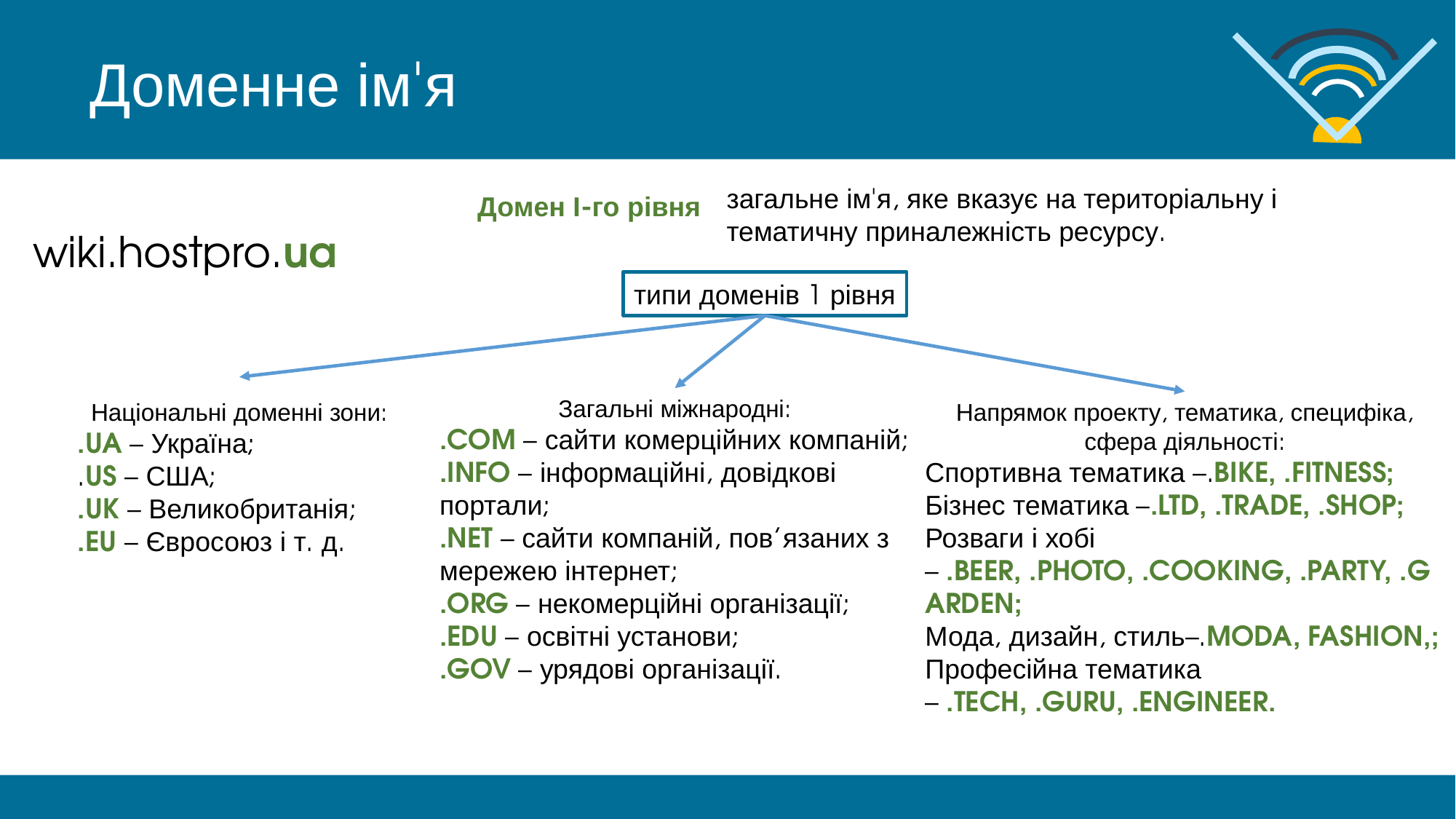

Доменне ім'я
загальне ім'я, яке вказує на територіальну і тематичну приналежність ресурсу.
Домен І-го рівня
wiki.hostpro.ua
типи доменів 1 рівня
Національні доменні зони:
.UA – Україна;
.US – США;
.UK – Великобританія;
.EU – Євросоюз і т. д.
Загальні міжнародні:
.COM – сайти комерційних компаній;
.INFO – інформаційні, довідкові портали;
.NET – сайти компаній, пов’язаних з мережею інтернет;
.ORG – некомерційні організації;
.EDU – освітні установи;
.GOV – урядові організації.
Напрямок проекту, тематика, специфіка, сфера діяльності:
Спортивна тематика –.BIKE, .FITNESS;
Бізнес тематика –.LTD, .TRADE, .SHOP;
Розваги і хобі – .BEER, .PHOTO, .COOKING, .PARTY, .GARDEN;
Мода, дизайн, стиль–.MODA, FASHION,;
Професійна тематика – .TECH, .GURU, .ENGINEER.